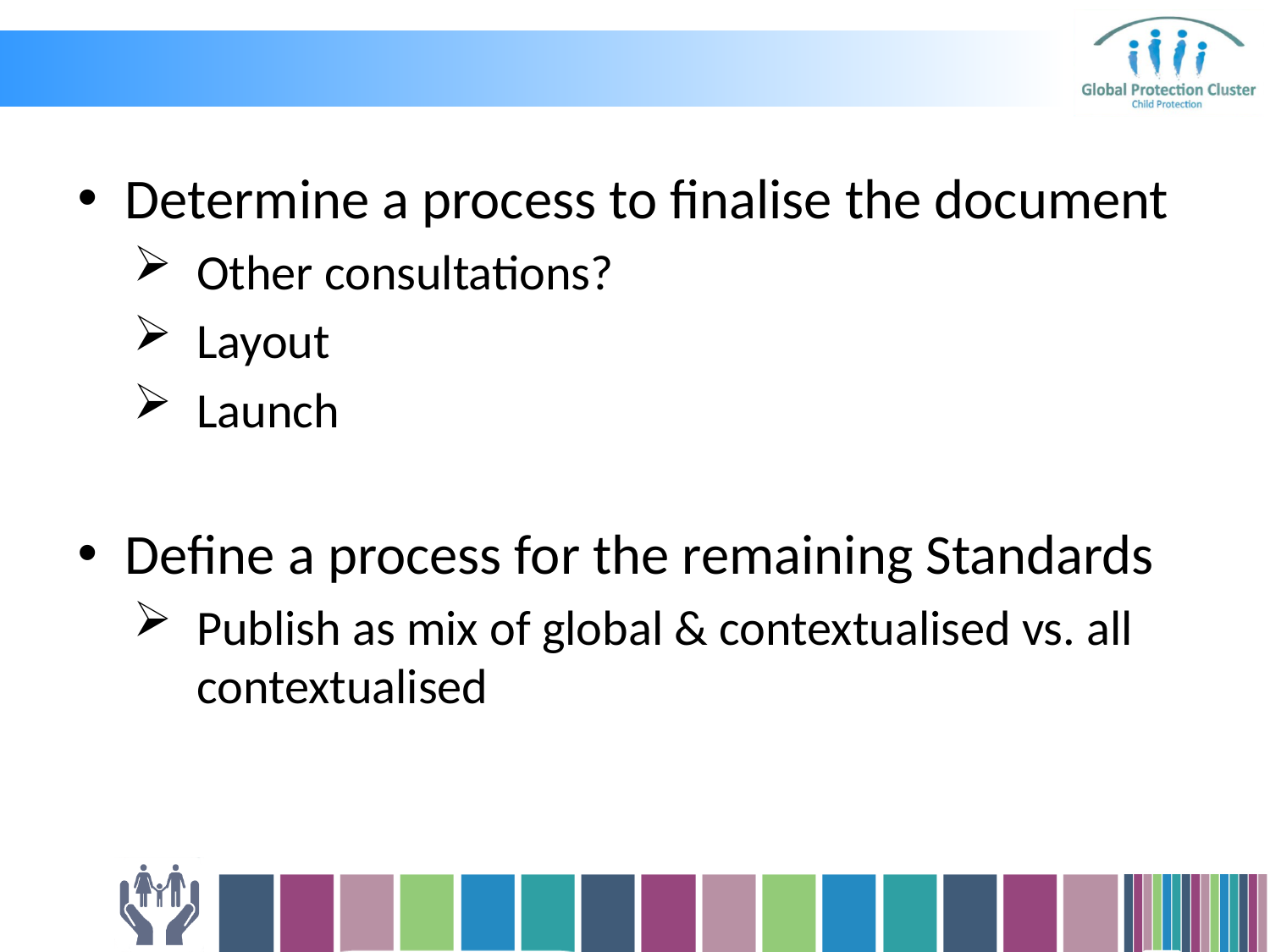

Determine a process to finalise the document
Other consultations?
Layout
Launch

Define a process for the remaining Standards
Publish as mix of global & contextualised vs. all contextualised